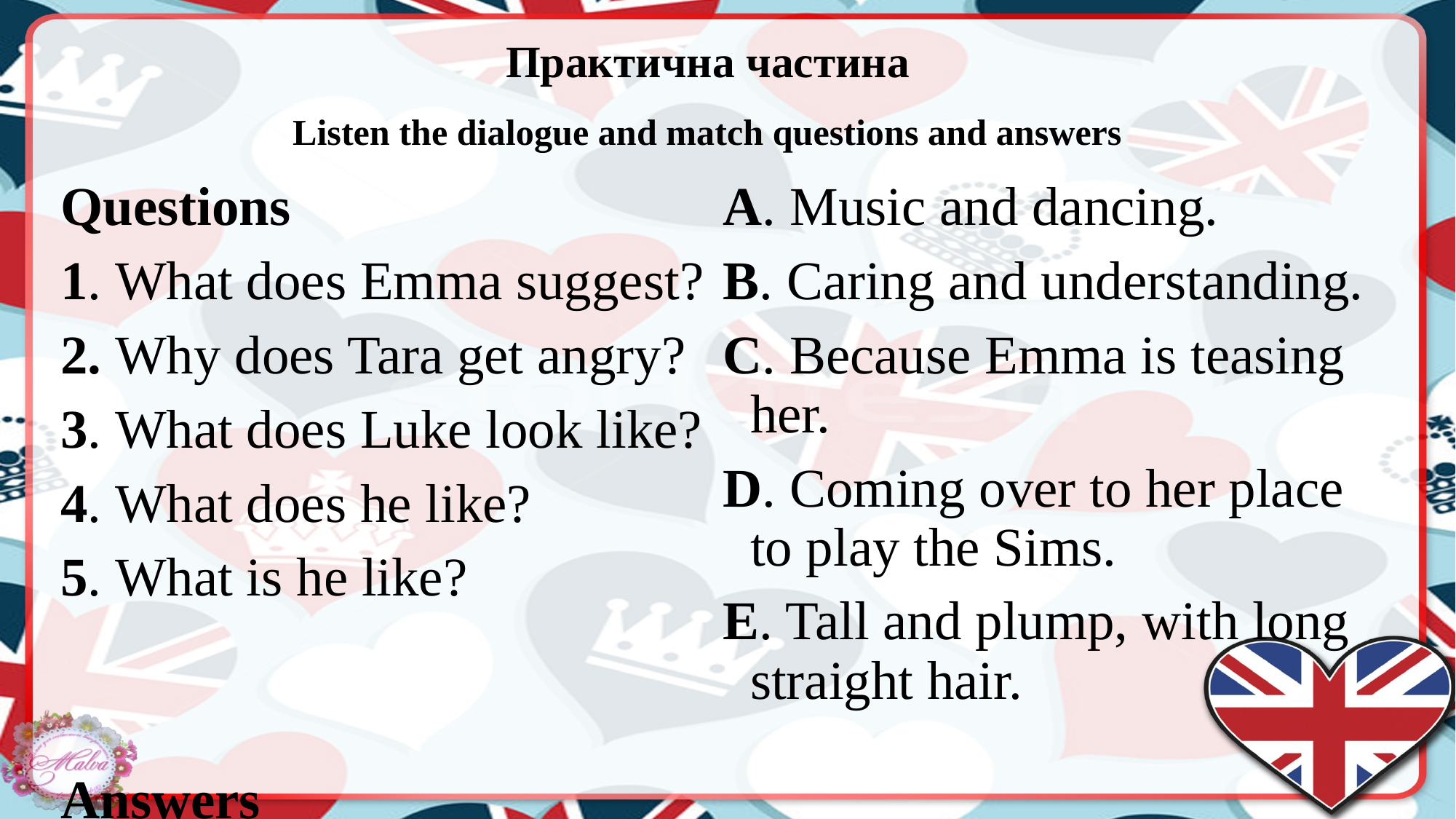

# Практична частина Listen the dialogue and match questions and answers
Questions
1. What does Emma suggest?
2. Why does Tara get angry?
3. What does Luke look like?
4. What does he like?
5. What is he like?

Answers
A. Music and dancing.
B. Caring and understanding.
C. Because Emma is teasing her.
D. Coming over to her place to play the Sims.
E. Tall and plump, with long straight hair.